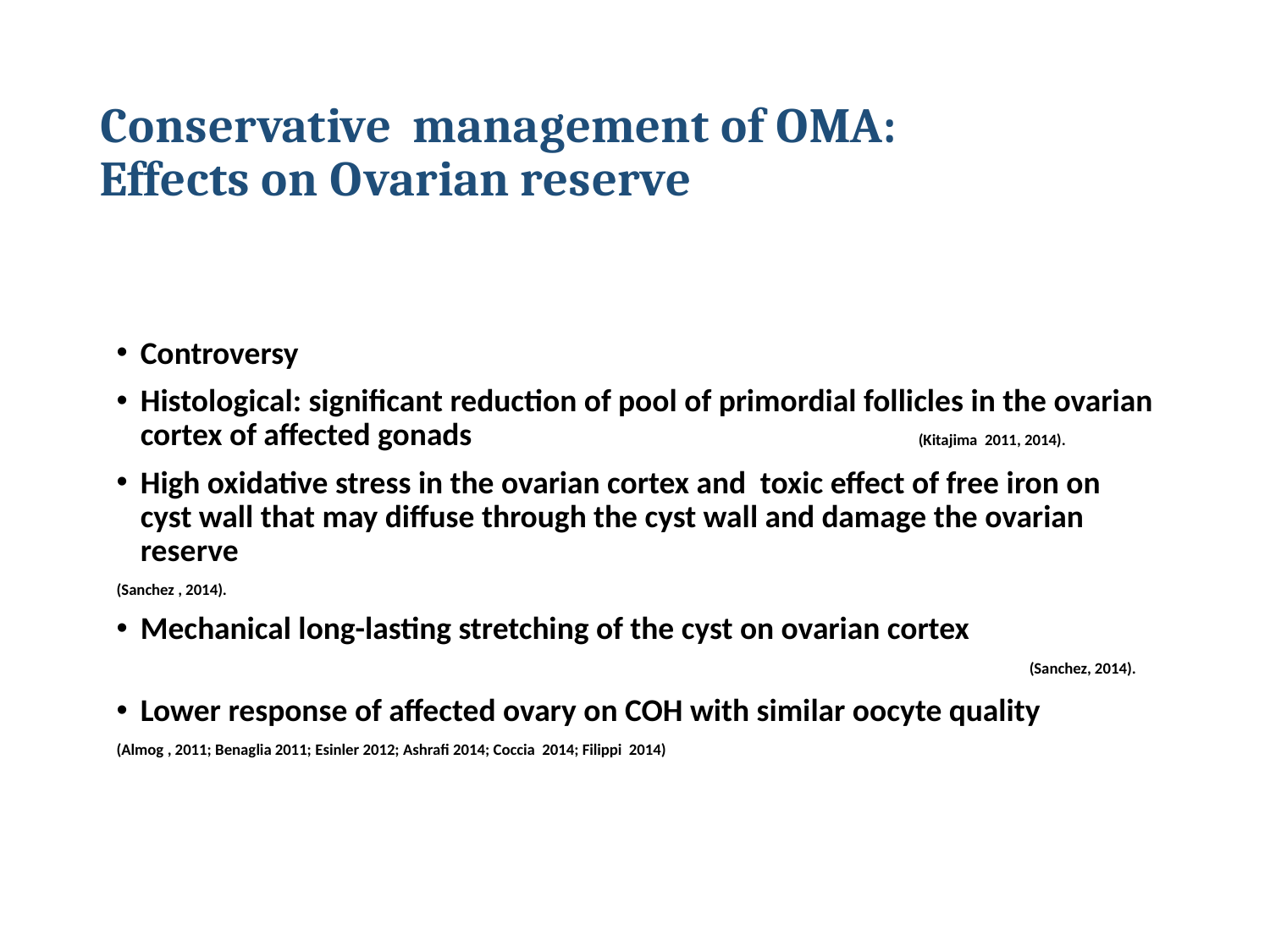

# Conservative  management of OMA: Effects on Ovarian reserve
Controversy
Histological: significant reduction of pool of primordial follicles in the ovarian cortex of affected gonads                                                              (Kitajima  2011, 2014).
High oxidative stress in the ovarian cortex and  toxic effect of free iron on cyst wall that may diffuse through the cyst wall and damage the ovarian reserve
(Sanchez , 2014).
Mechanical long-lasting stretching of the cyst on ovarian cortex 								(Sanchez, 2014).
Lower response of affected ovary on COH with similar oocyte quality
(Almog , 2011; Benaglia 2011; Esinler 2012; Ashrafi 2014; Coccia  2014; Filippi  2014)